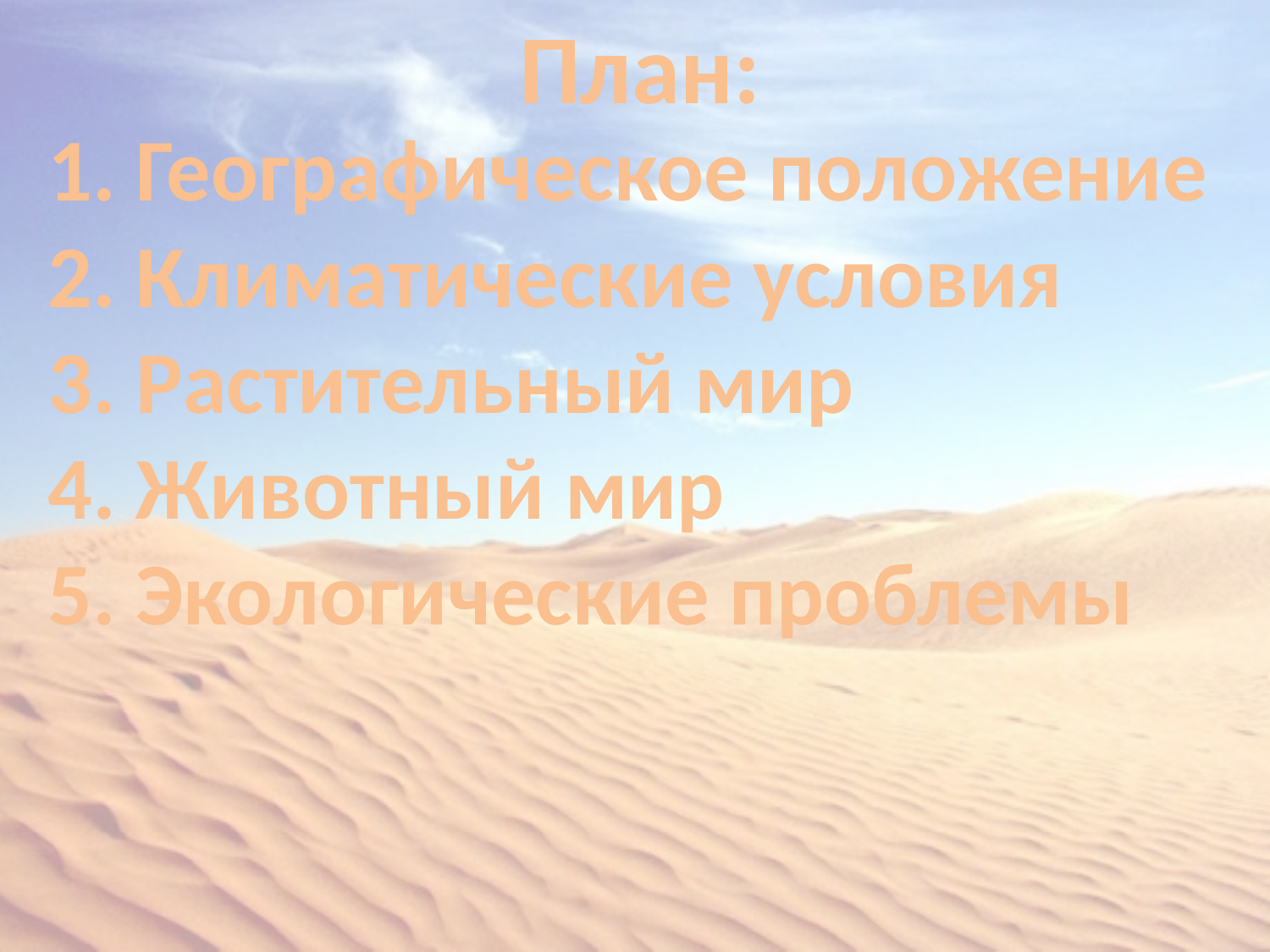

# План:
1. Географическое положение
2. Климатические условия
3. Растительный мир
4. Животный мир
5. Экологические проблемы